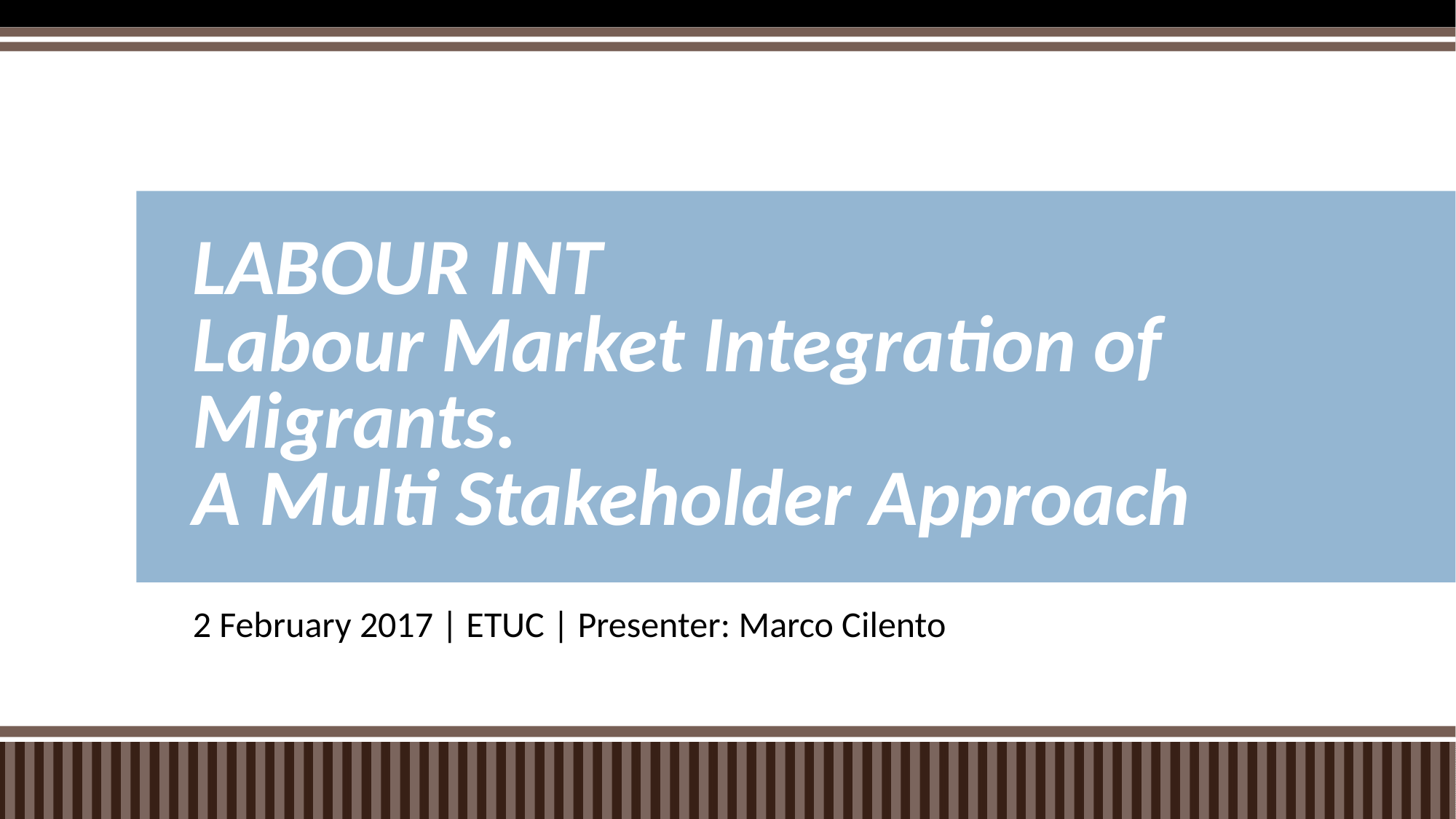

# LABOUR INT Labour Market Integration of Migrants. A Multi Stakeholder Approach
2 February 2017 | ETUC | Presenter: Marco Cilento